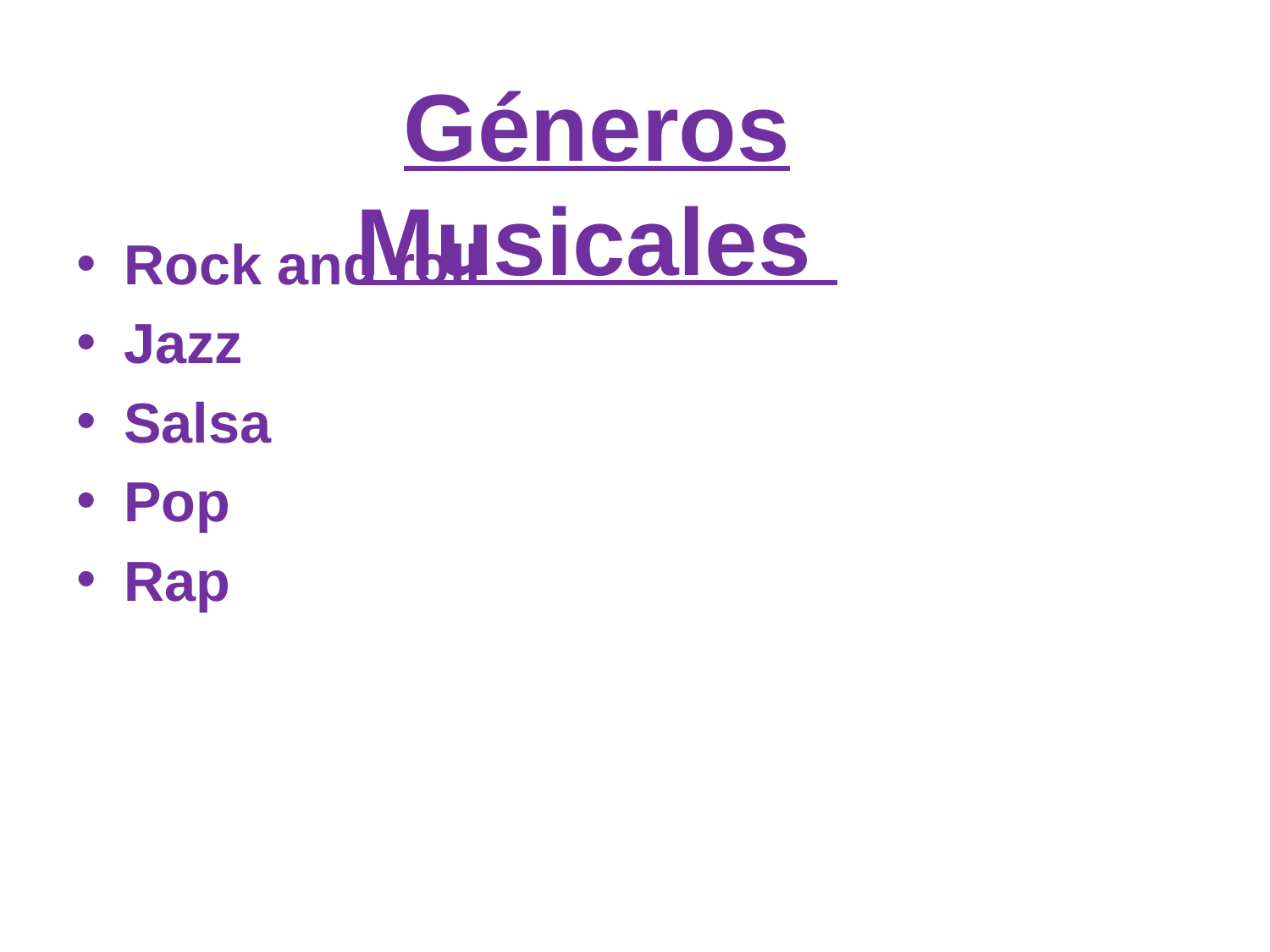

Géneros Musicales
Rock and roll
Jazz
Salsa
Pop
Rap